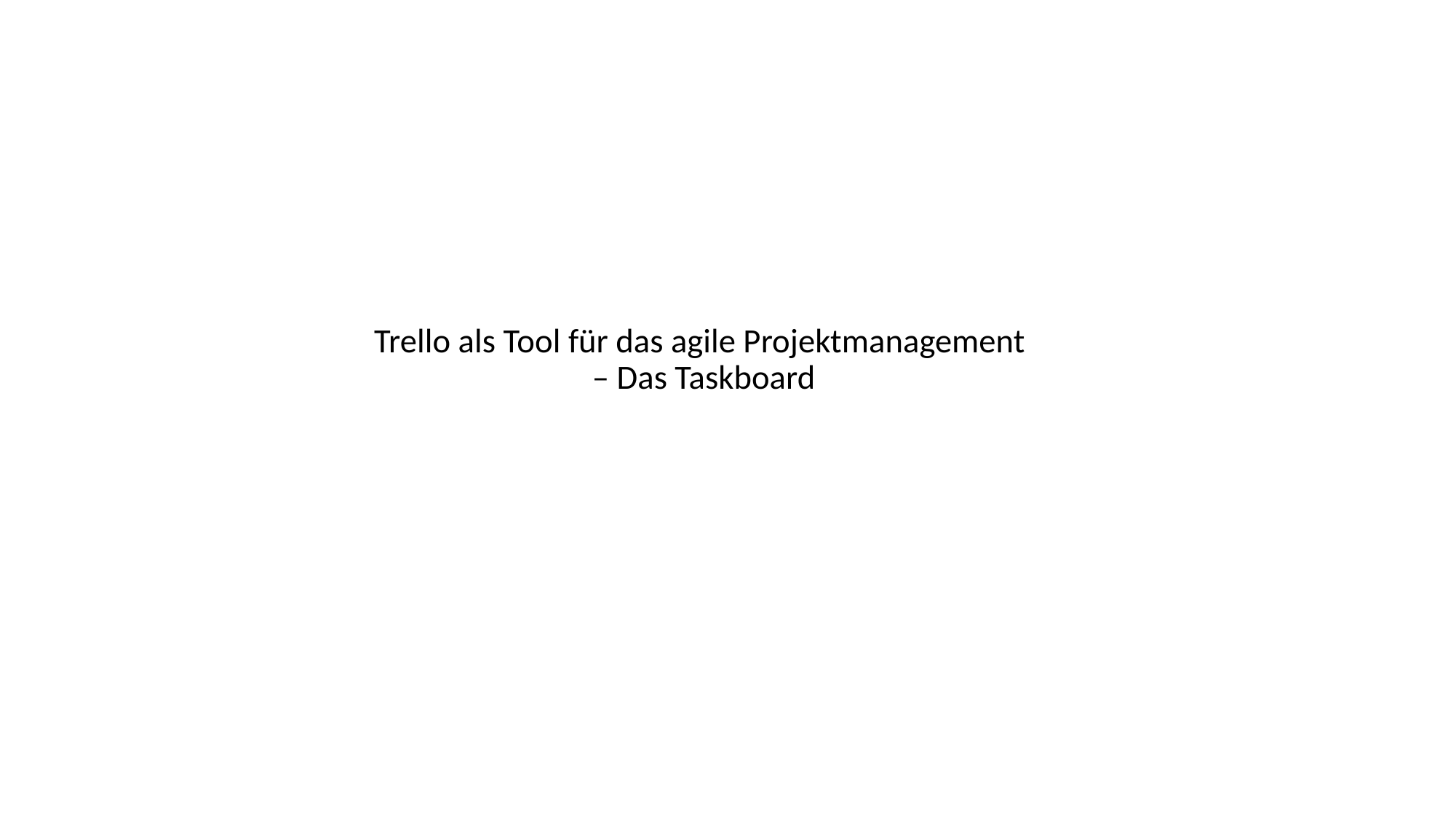

# Trello als Tool für das agile Projektmanagement – Das Taskboard